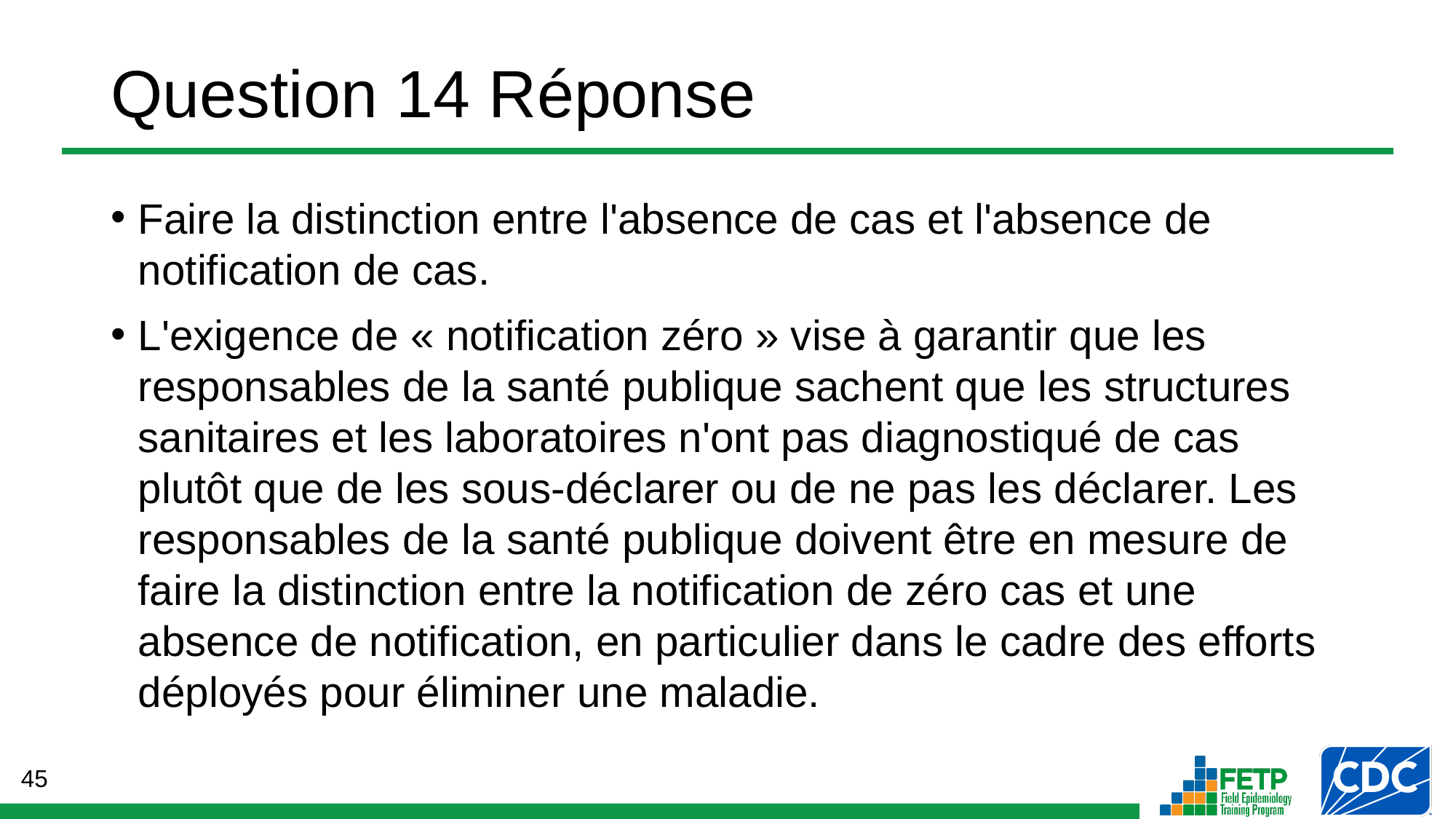

# Question 14 Réponse
Faire la distinction entre l'absence de cas et l'absence de notification de cas.
L'exigence de « notification zéro » vise à garantir que les responsables de la santé publique sachent que les structures sanitaires et les laboratoires n'ont pas diagnostiqué de cas plutôt que de les sous-déclarer ou de ne pas les déclarer. Les responsables de la santé publique doivent être en mesure de faire la distinction entre la notification de zéro cas et une absence de notification, en particulier dans le cadre des efforts déployés pour éliminer une maladie.